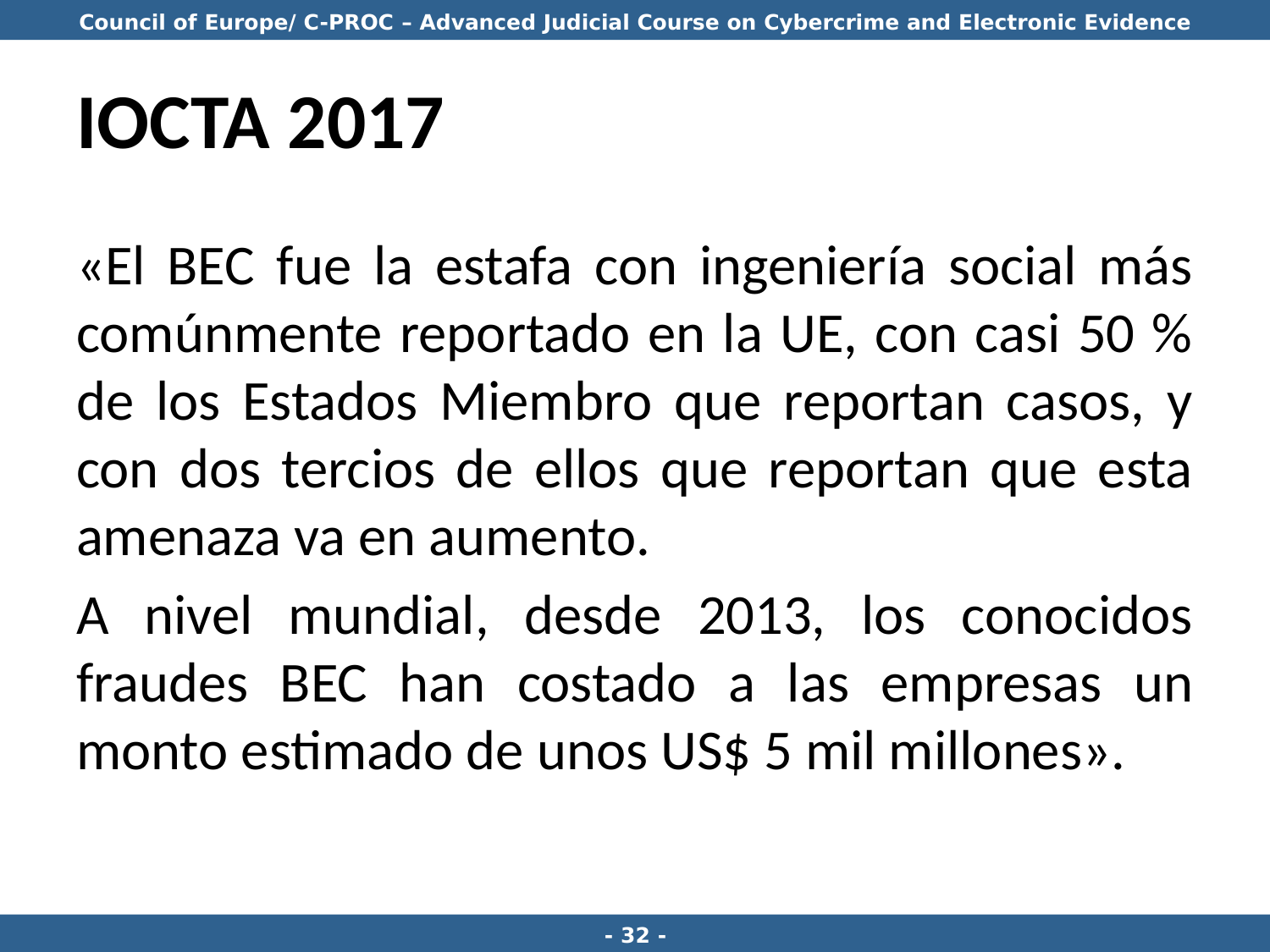

# IOCTA 2017
«El BEC fue la estafa con ingeniería social más comúnmente reportado en la UE, con casi 50 % de los Estados Miembro que reportan casos, y con dos tercios de ellos que reportan que esta amenaza va en aumento.
A nivel mundial, desde 2013, los conocidos fraudes BEC han costado a las empresas un monto estimado de unos US$ 5 mil millones».